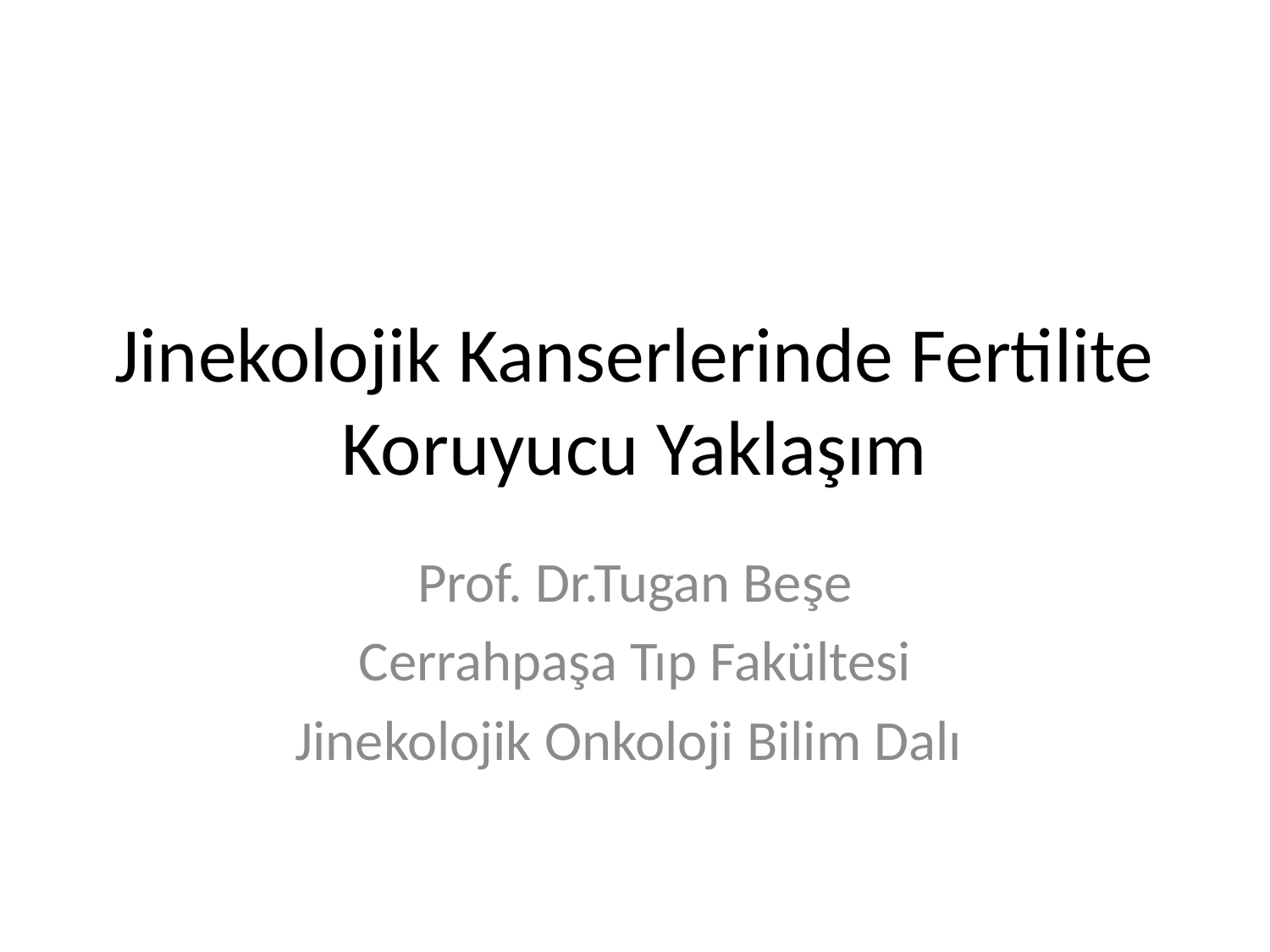

# Jinekolojik Kanserlerinde Fertilite Koruyucu Yaklaşım
Prof. Dr.Tugan Beşe
Cerrahpaşa Tıp Fakültesi
Jinekolojik Onkoloji Bilim Dalı